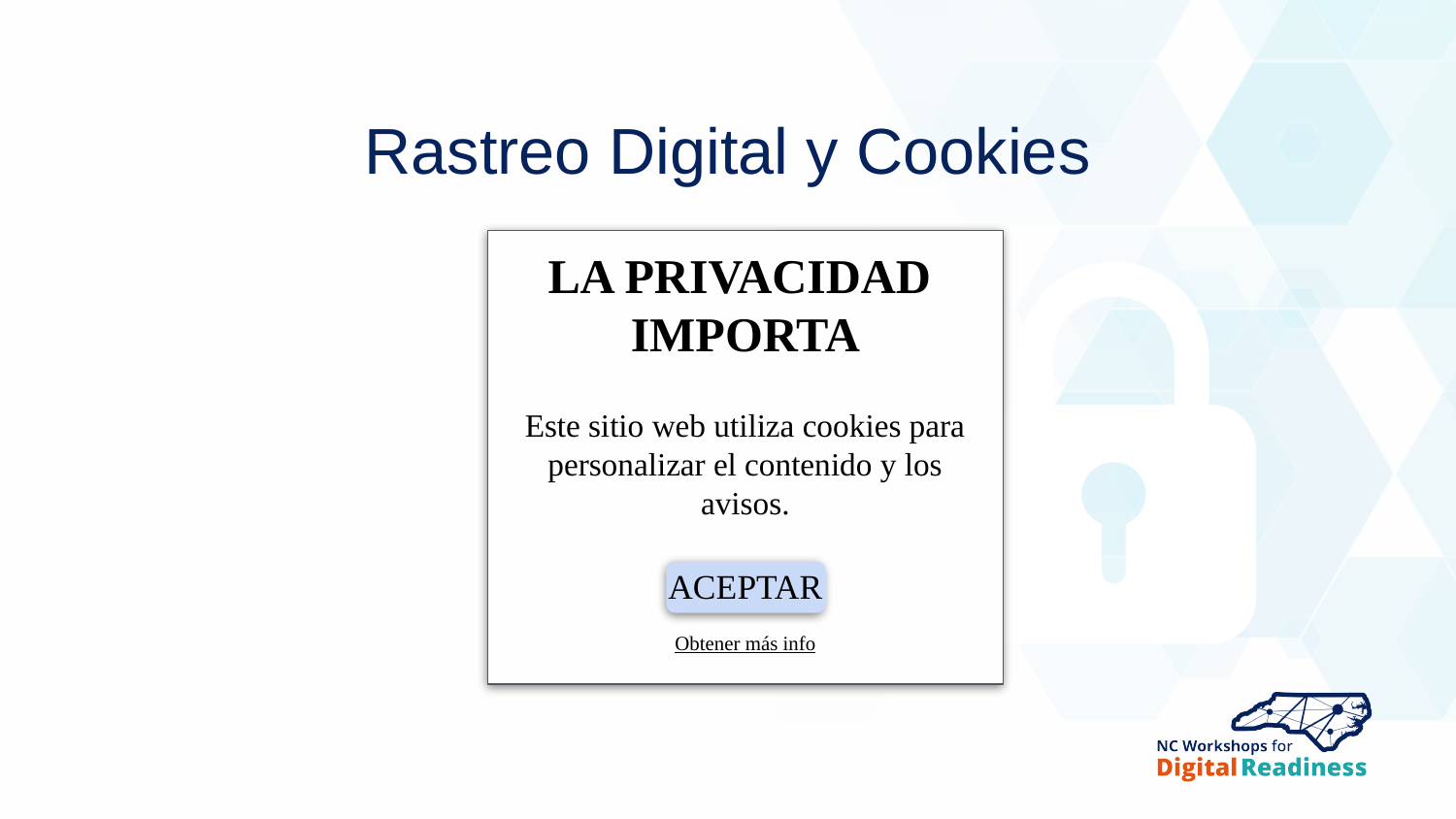

Rastreo Digital y Cookies
LA PRIVACIDAD
IMPORTA
Este sitio web utiliza cookies para personalizar el contenido y los avisos.

ACEPTAR

Obtener más info